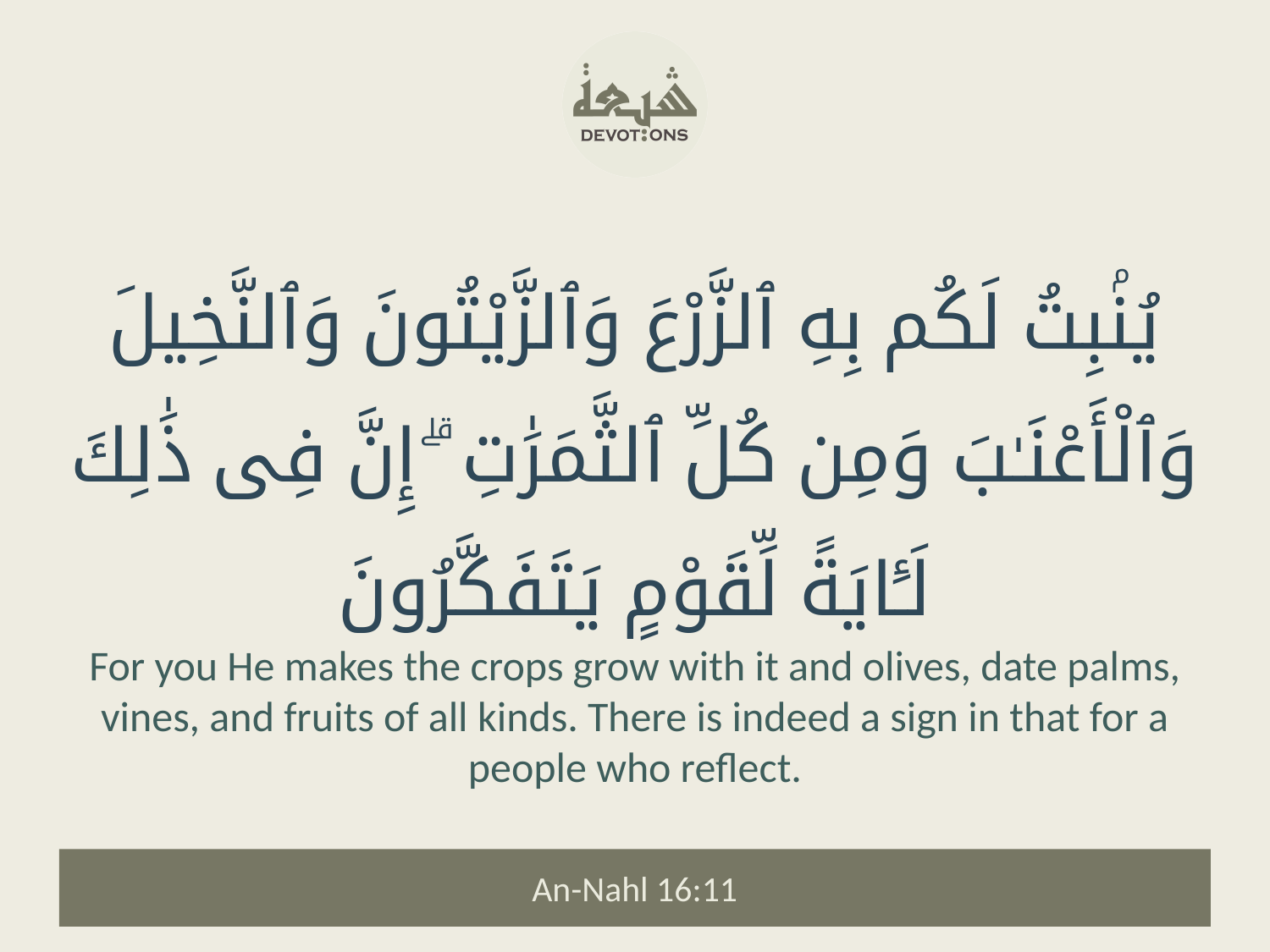

يُنۢبِتُ لَكُم بِهِ ٱلزَّرْعَ وَٱلزَّيْتُونَ وَٱلنَّخِيلَ وَٱلْأَعْنَـٰبَ وَمِن كُلِّ ٱلثَّمَرَٰتِ ۗ إِنَّ فِى ذَٰلِكَ لَـَٔايَةً لِّقَوْمٍ يَتَفَكَّرُونَ
For you He makes the crops grow with it and olives, date palms, vines, and fruits of all kinds. There is indeed a sign in that for a people who reflect.
An-Nahl 16:11